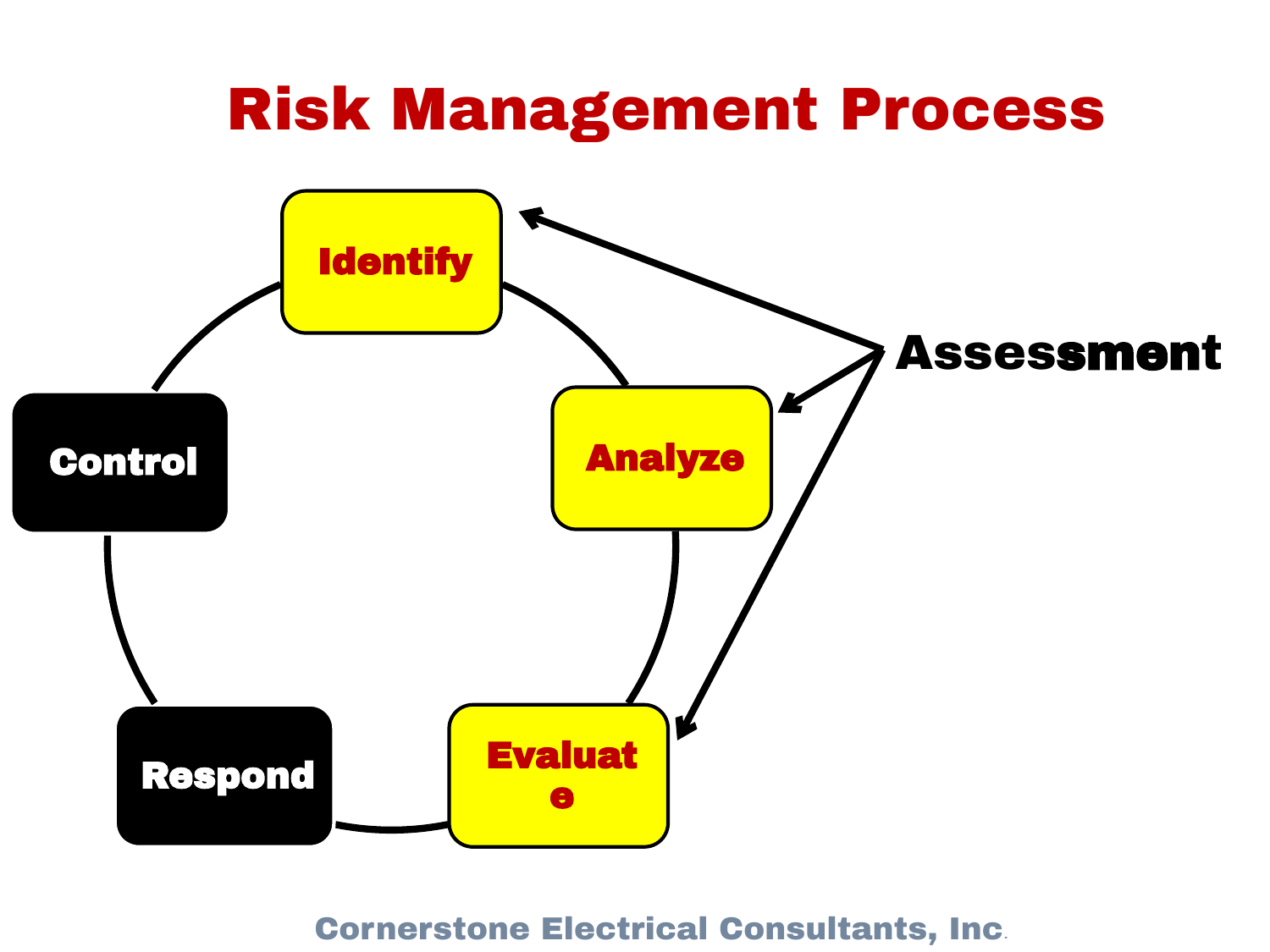

# Risk Management Process
Identify
Analyze
Evaluate
Respond
Control

Assessment
Cornerstone Electrical Consultants, Inc.